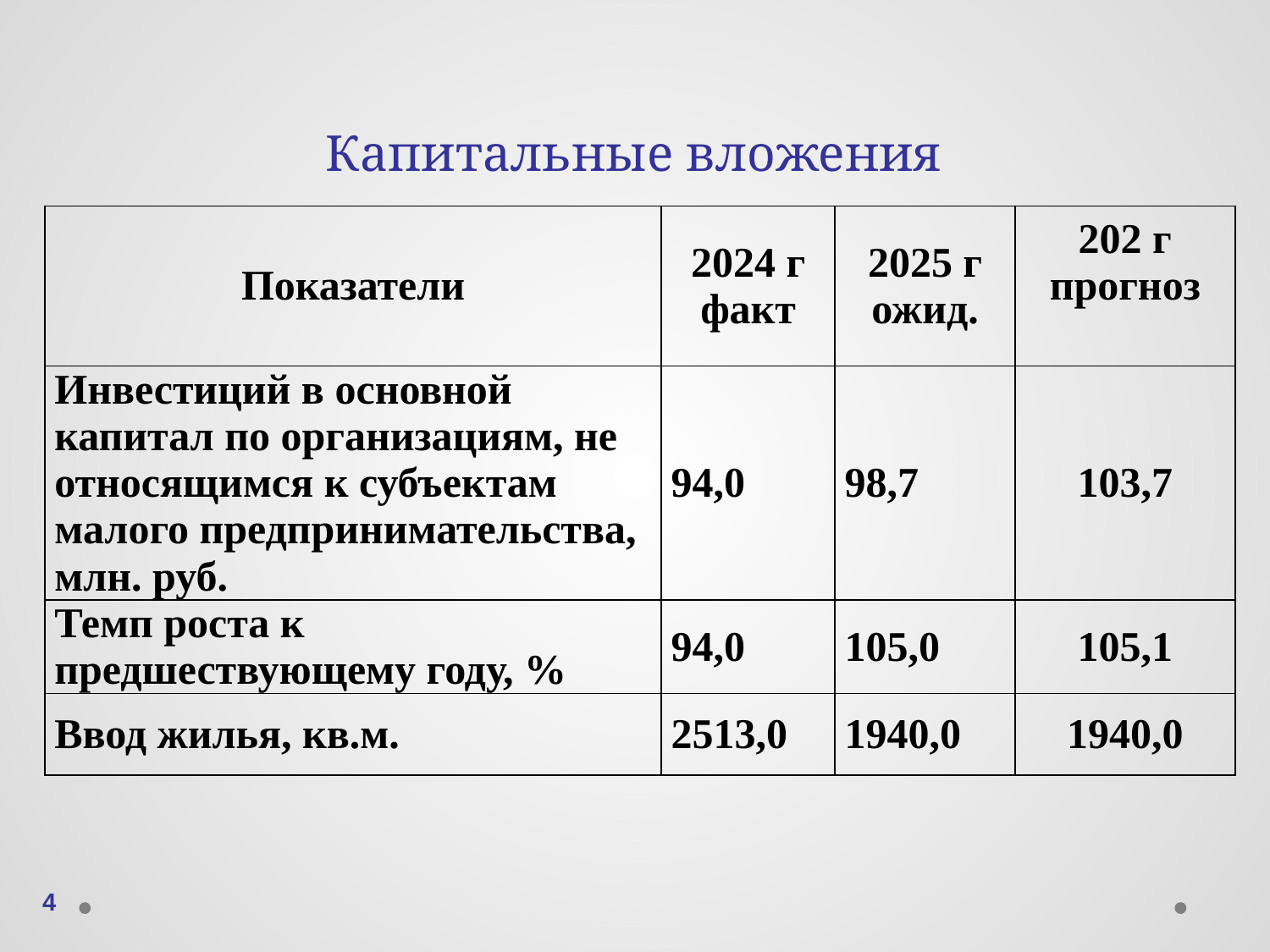

# Капитальные вложения

| Показатели | 2024 г факт | 2025 г ожид. | 202 г прогноз |
| --- | --- | --- | --- |
| Инвестиций в основной капитал по организациям, не относящимся к субъектам малого предпринимательства, млн. руб. | 94,0 | 98,7 | 103,7 |
| Темп роста к предшествующему году, % | 94,0 | 105,0 | 105,1 |
| Ввод жилья, кв.м. | 2513,0 | 1940,0 | 1940,0 |
4